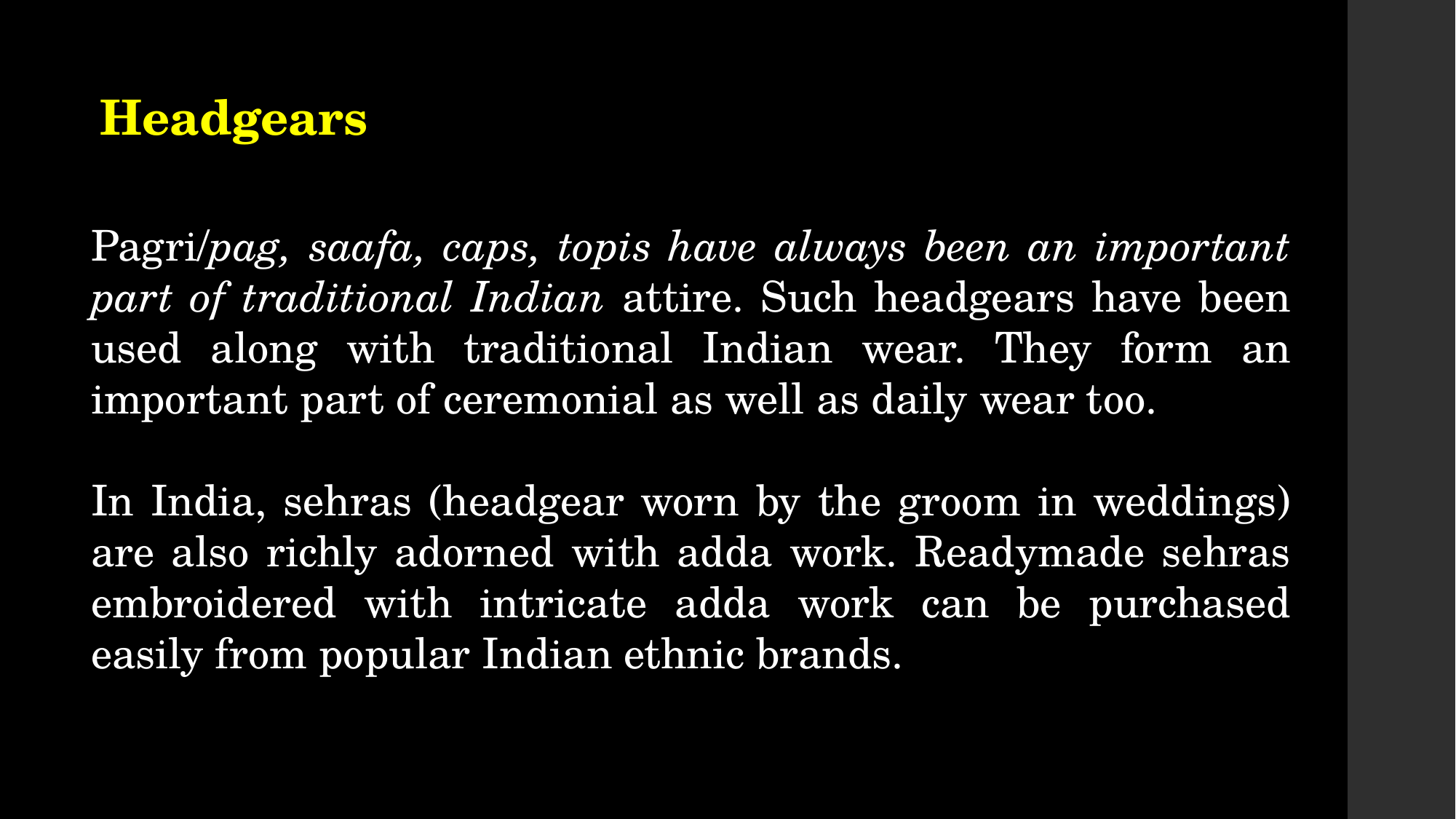

# Headgears
Pagri/pag, saafa, caps, topis have always been an important part of traditional Indian attire. Such headgears have been used along with traditional Indian wear. They form an important part of ceremonial as well as daily wear too.

In India, sehras (headgear worn by the groom in weddings) are also richly adorned with adda work. Readymade sehras embroidered with intricate adda work can be purchased easily from popular Indian ethnic brands.